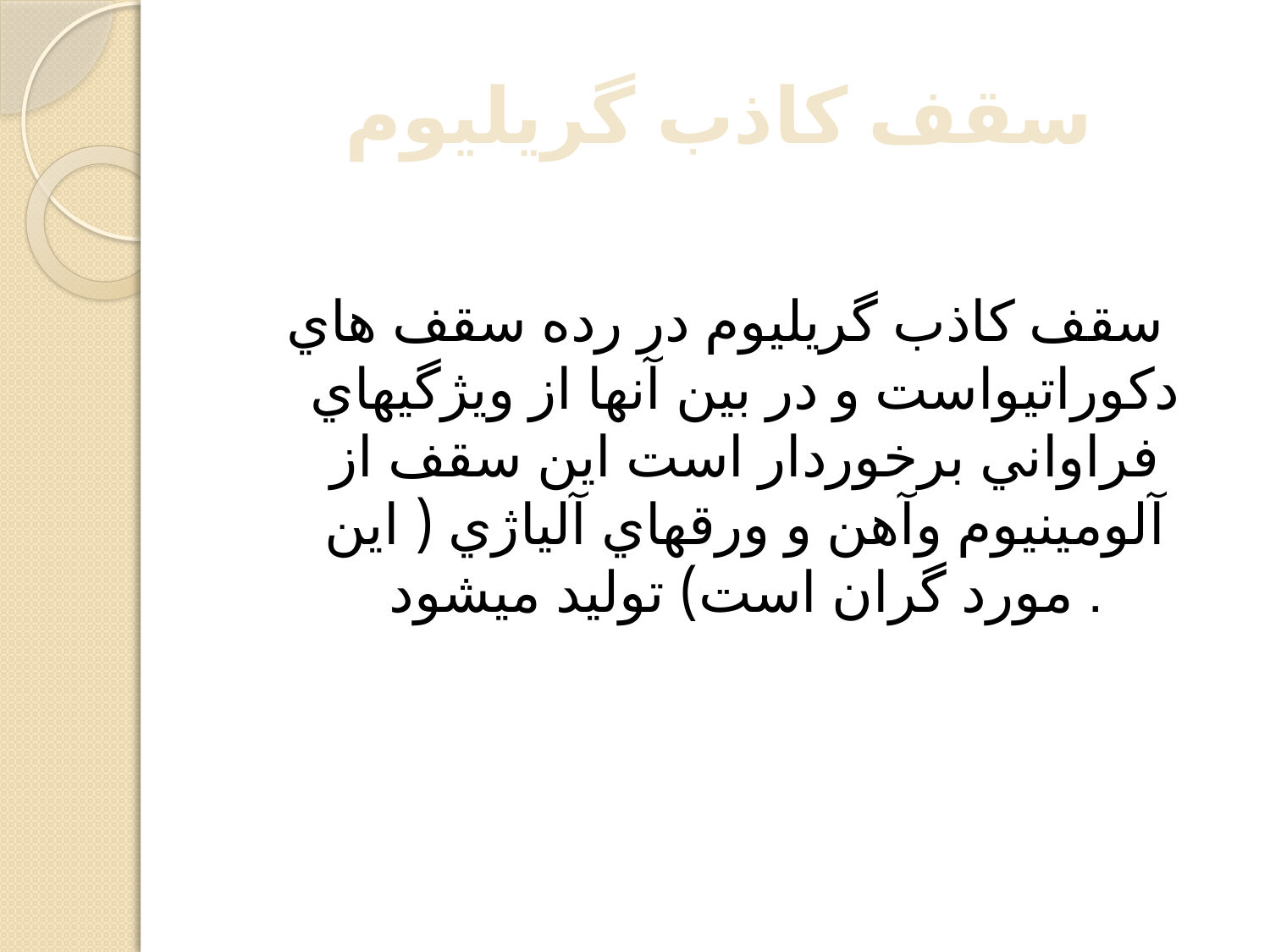

# سقف کاذب گريليوم

سقف کاذب گريليوم در رده سقف هاي دکوراتيواست و در بين آنها از ويژگيهاي فراواني برخوردار است اين سقف از آلومينيوم وآهن و ورقهاي آلياژي ( اين مورد گران است) توليد ميشود .